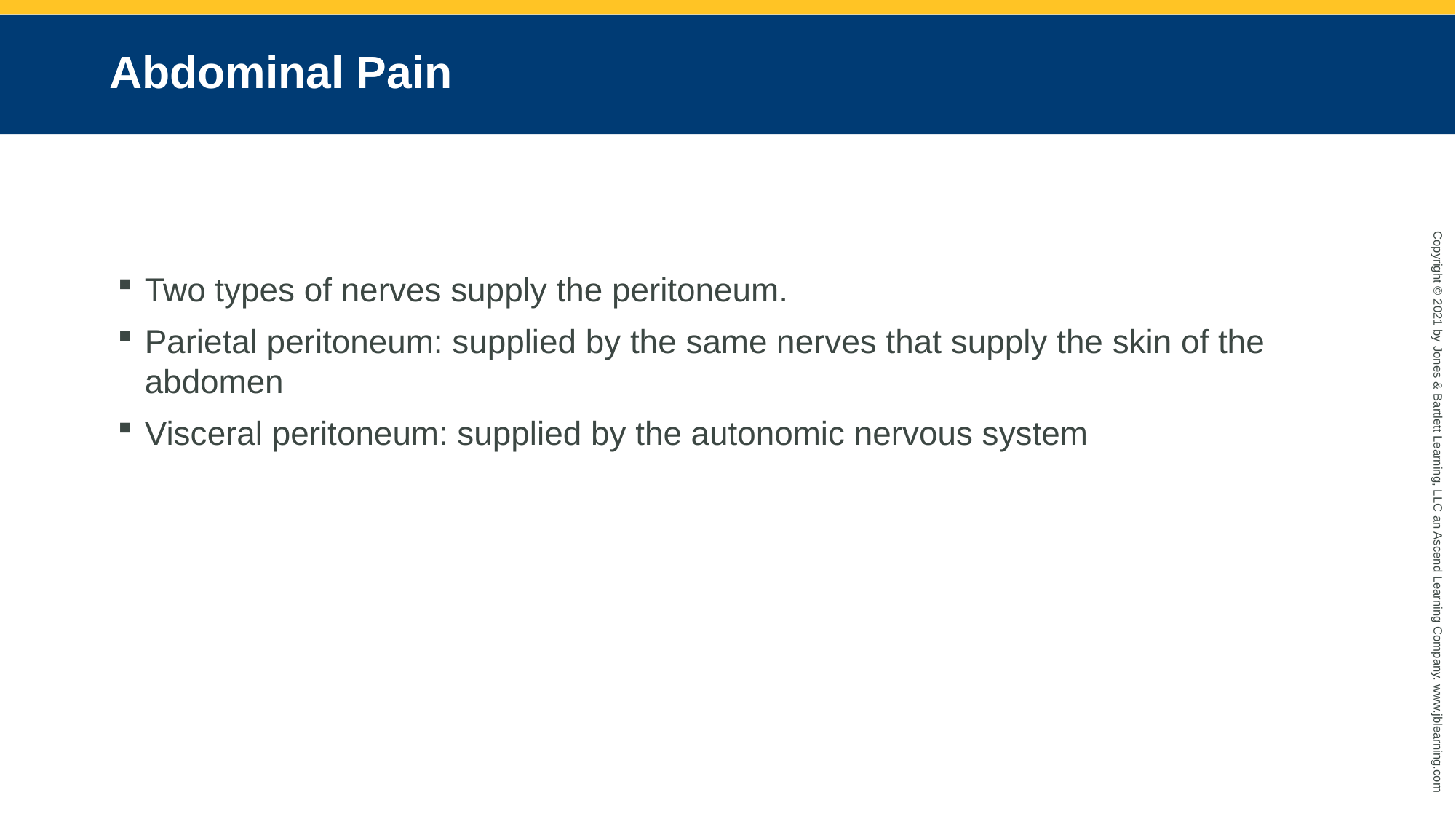

# Abdominal Pain
Two types of nerves supply the peritoneum.
Parietal peritoneum: supplied by the same nerves that supply the skin of the abdomen
Visceral peritoneum: supplied by the autonomic nervous system